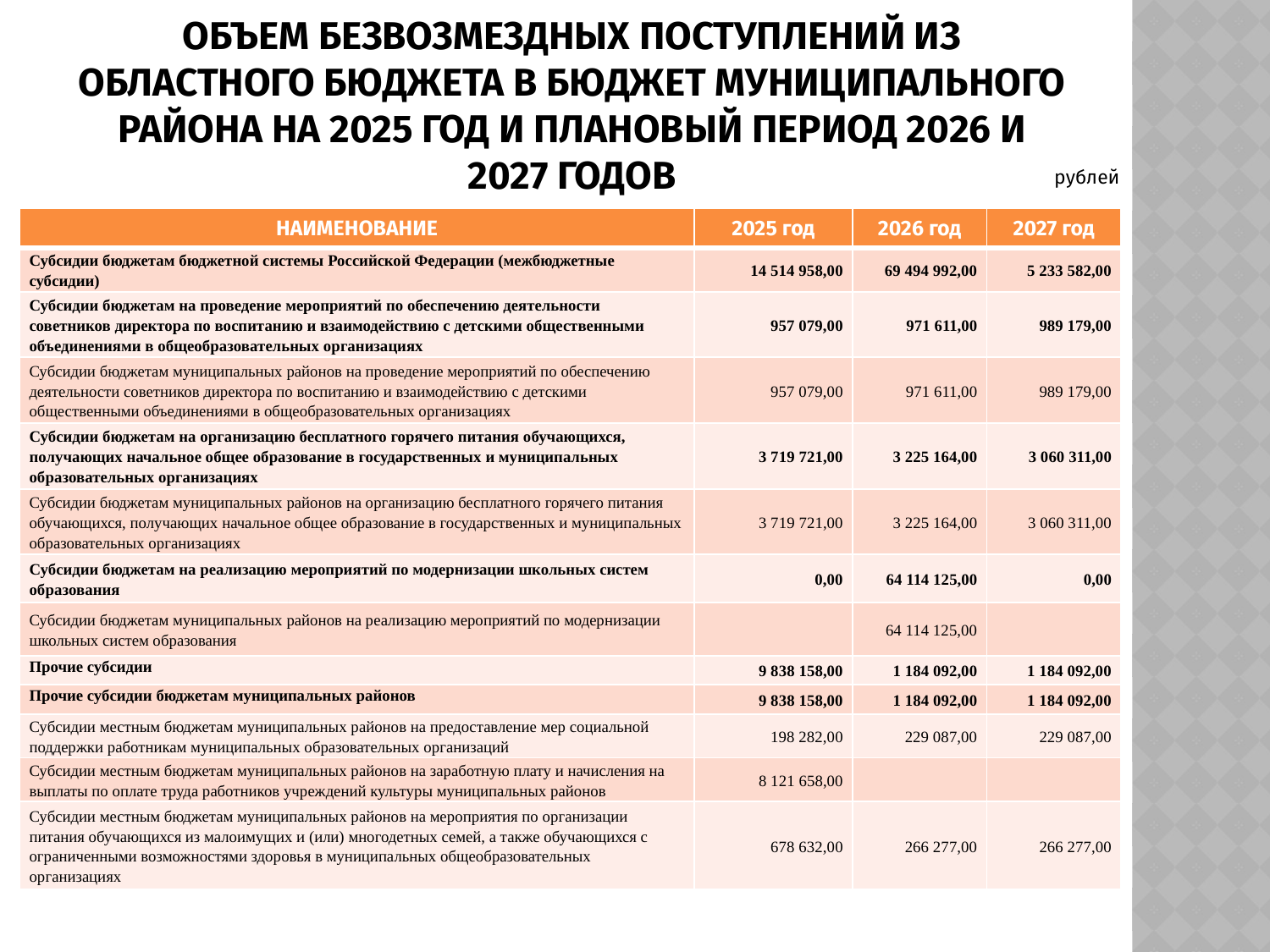

# ОБЪЕМ БЕЗВОЗМЕЗДНЫХ ПОСТУПЛЕНИЙ ИЗ ОБЛАСТНОГО БЮДЖЕТА В БЮДЖЕТ МУНИЦИПАЛЬНОГО РАЙОНА НА 2025 ГОД И ПЛАНОВЫЙ ПЕРИОД 2026 И 2027 ГОДОВ ГОДОВ [1]
рублей
| НАИМЕНОВАНИЕ | 2025 год | 2026 год | 2027 год |
| --- | --- | --- | --- |
| Субсидии бюджетам бюджетной системы Российской Федерации (межбюджетные субсидии) | 14 514 958,00 | 69 494 992,00 | 5 233 582,00 |
| Субсидии бюджетам на проведение мероприятий по обеспечению деятельности советников директора по воспитанию и взаимодействию с детскими общественными объединениями в общеобразовательных организациях | 957 079,00 | 971 611,00 | 989 179,00 |
| Субсидии бюджетам муниципальных районов на проведение мероприятий по обеспечению деятельности советников директора по воспитанию и взаимодействию с детскими общественными объединениями в общеобразовательных организациях | 957 079,00 | 971 611,00 | 989 179,00 |
| Субсидии бюджетам на организацию бесплатного горячего питания обучающихся, получающих начальное общее образование в государственных и муниципальных образовательных организациях | 3 719 721,00 | 3 225 164,00 | 3 060 311,00 |
| Субсидии бюджетам муниципальных районов на организацию бесплатного горячего питания обучающихся, получающих начальное общее образование в государственных и муниципальных образовательных организациях | 3 719 721,00 | 3 225 164,00 | 3 060 311,00 |
| Субсидии бюджетам на реализацию мероприятий по модернизации школьных систем образования | 0,00 | 64 114 125,00 | 0,00 |
| Субсидии бюджетам муниципальных районов на реализацию мероприятий по модернизации школьных систем образования |  | 64 114 125,00 |  |
| Прочие субсидии | 9 838 158,00 | 1 184 092,00 | 1 184 092,00 |
| Прочие субсидии бюджетам муниципальных районов | 9 838 158,00 | 1 184 092,00 | 1 184 092,00 |
| Субсидии местным бюджетам муниципальных районов на предоставление мер социальной поддержки работникам муниципальных образовательных организаций | 198 282,00 | 229 087,00 | 229 087,00 |
| Субсидии местным бюджетам муниципальных районов на заработную плату и начисления на выплаты по оплате труда работников учреждений культуры муниципальных районов | 8 121 658,00 |  |  |
| Субсидии местным бюджетам муниципальных районов на мероприятия по организации питания обучающихся из малоимущих и (или) многодетных семей, а также обучающихся с ограниченными возможностями здоровья в муниципальных общеобразовательных организациях | 678 632,00 | 266 277,00 | 266 277,00 |